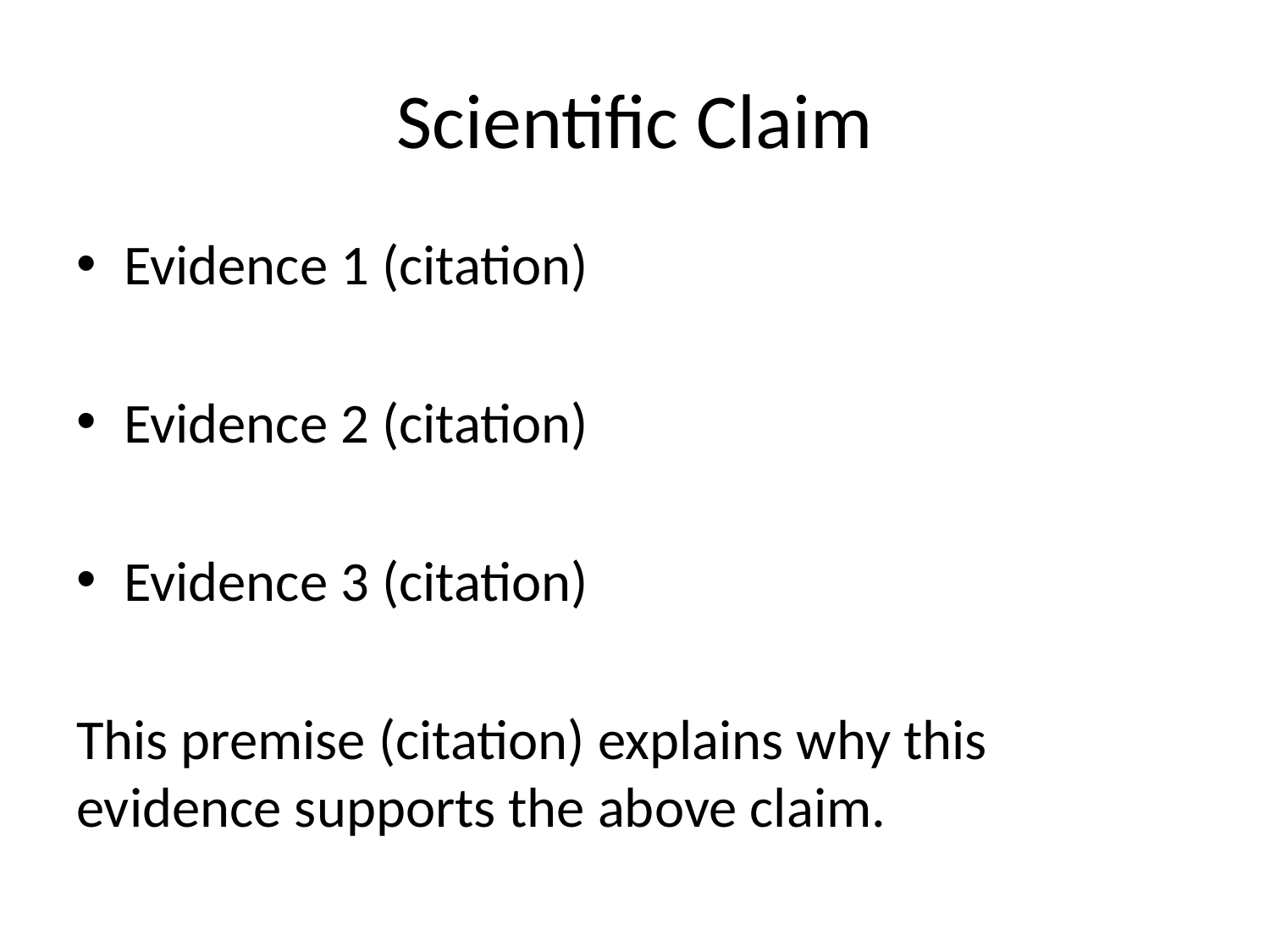

# Scientific Claim
Evidence 1 (citation)

Evidence 2 (citation)

Evidence 3 (citation)

This premise (citation) explains why this evidence supports the above claim.